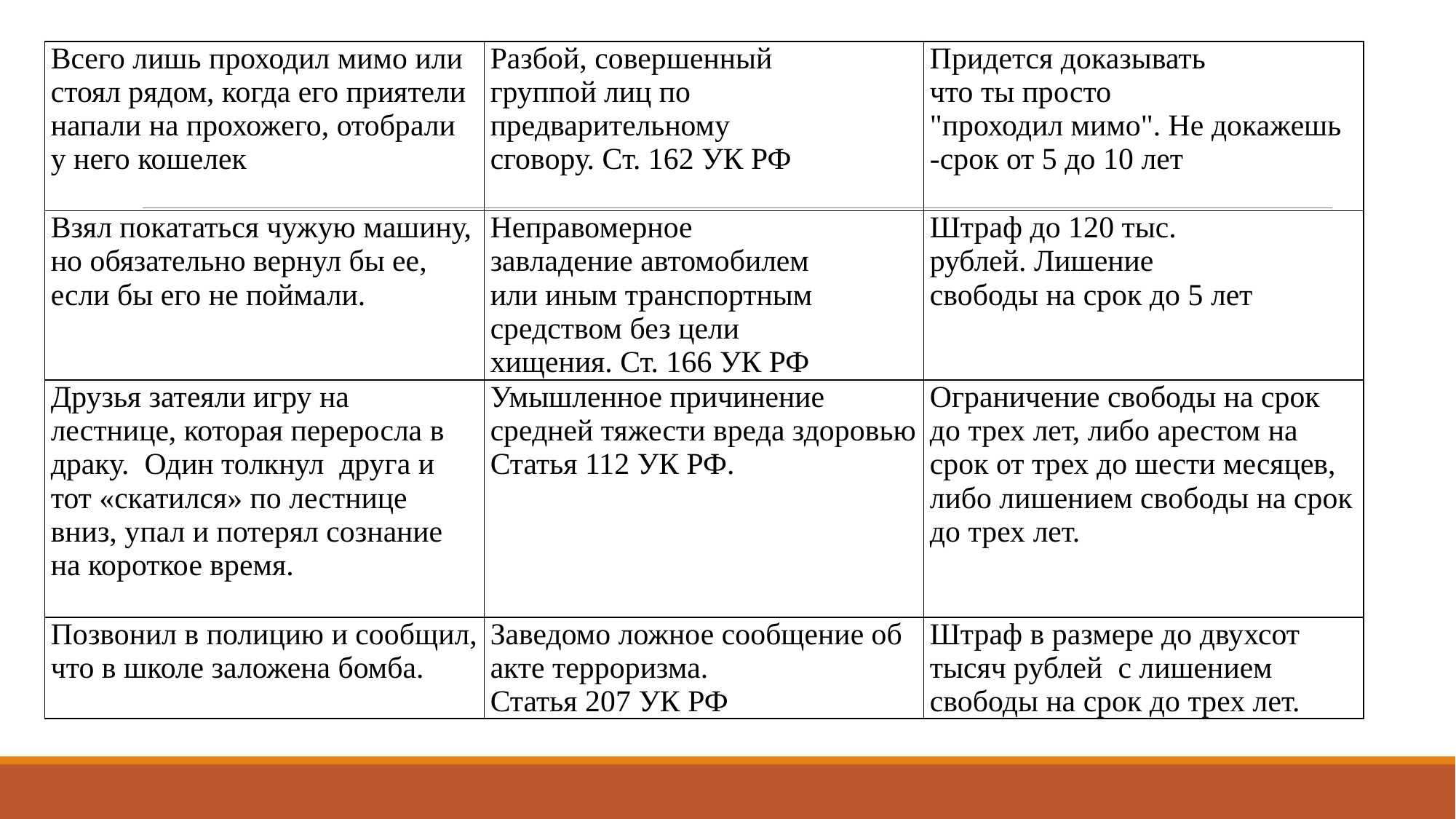

| Всего лишь проходил мимо или стоял рядом, когда его приятели напали на прохожего, отобрали у него кошелек | Разбой, совершенный группой лиц по предварительному сговору. Ст. 162 УК РФ | Придется доказывать что ты просто "проходил мимо". Не докажешь -срок от 5 до 10 лет |
| --- | --- | --- |
| Взял покататься чужую машину, но обязательно вернул бы ее, если бы его не поймали. | Неправомерное завладение автомобилем или иным транспортным средством без цели хищения. Ст. 166 УК РФ | Штраф до 120 тыс. рублей. Лишение свободы на срок до 5 лет |
| Друзья затеяли игру на лестнице, которая переросла в драку. Один толкнул друга и тот «скатился» по лестнице вниз, упал и потерял сознание на короткое время. | Умышленное причинение средней тяжести вреда здоровью Статья 112 УК РФ. | Ограничение свободы на срок до трех лет, либо арестом на срок от трех до шести месяцев, либо лишением свободы на срок до трех лет. |
| Позвонил в полицию и сообщил, что в школе заложена бомба. | Заведомо ложное сообщение об акте терроризма. Статья 207 УК РФ | Штраф в размере до двухсот тысяч рублей с лишением свободы на срок до трех лет. |